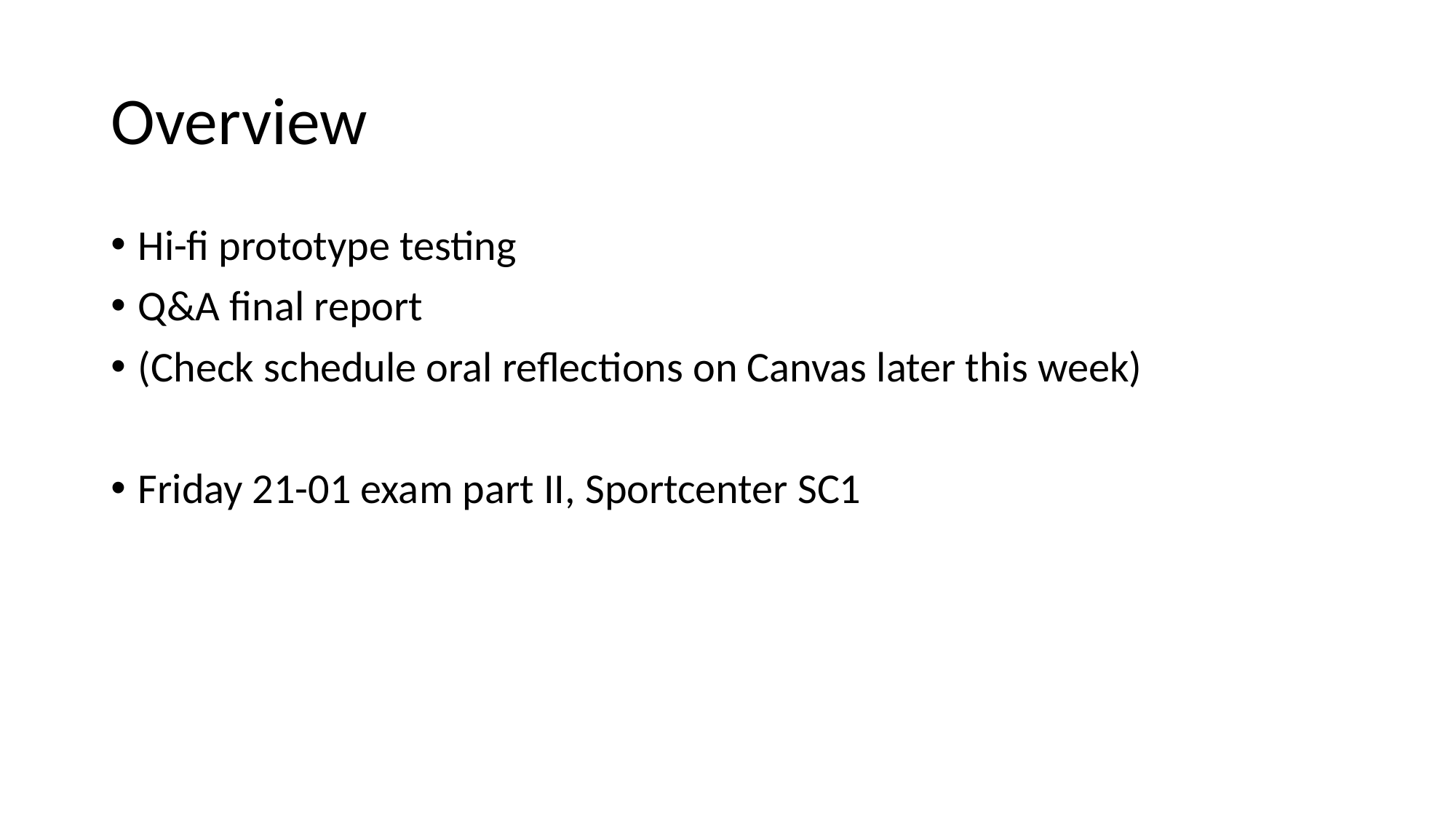

# Overview
Hi-fi prototype testing
Q&A final report
(Check schedule oral reflections on Canvas later this week)

Friday 21-01 exam part II, Sportcenter SC1